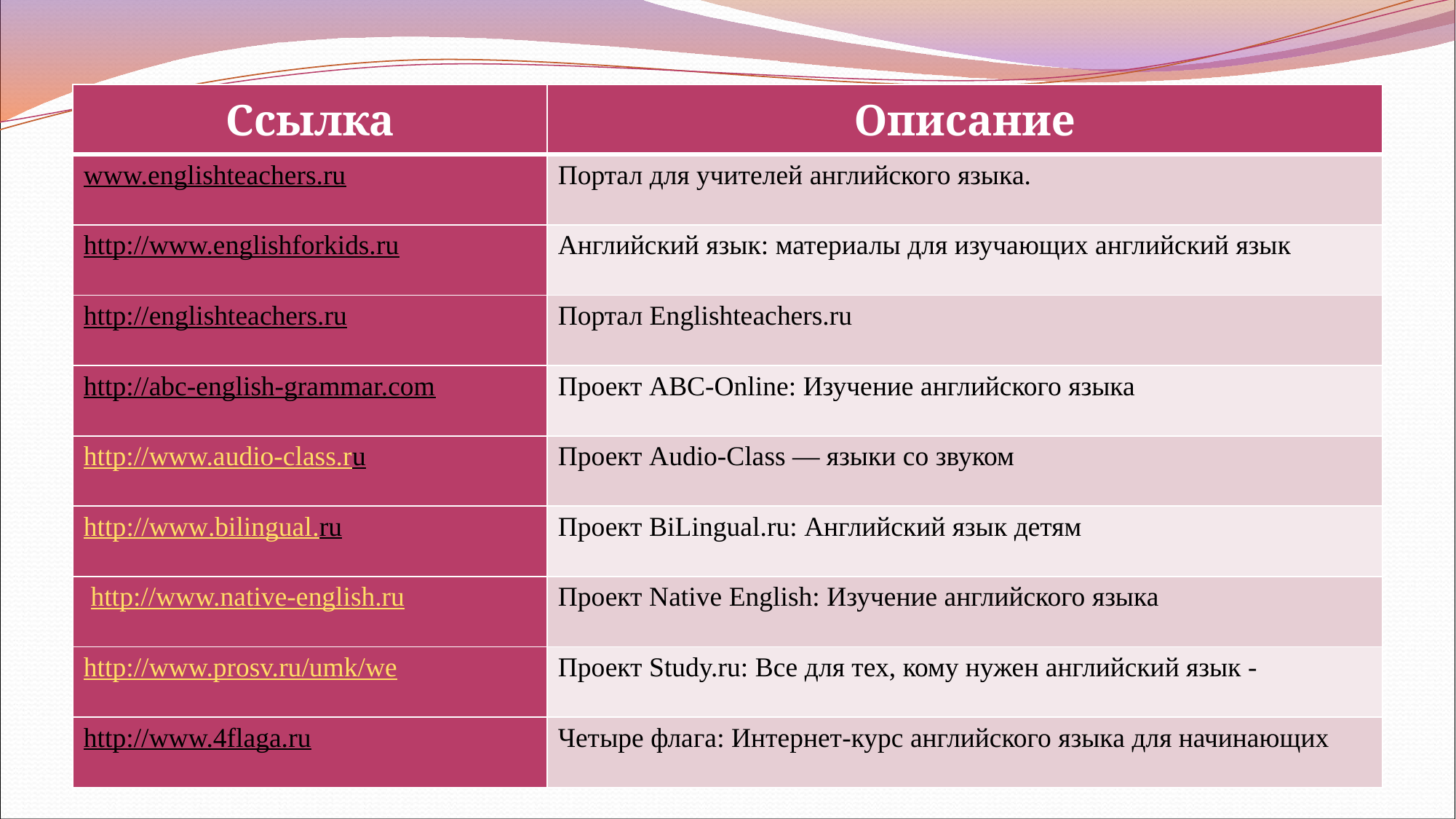

#
| Ссылка | Описание |
| --- | --- |
| www.englishteachers.ru | Портал для учителей английского языка. |
| http://www.englishforkids.ru | Английский язык: материалы для изучающих английский язык |
| http://englishteachers.ru | Портал Englishteachers.ru |
| http://abc-english-grammar.com | Проект ABC-Online: Изучение английского языка |
| http://www.audio-class.ru | Проект Audio-Class — языки со звуком |
| http://www.bilingual.ru | Проект BiLingual.ru: Английский язык детям |
| http://www.native-english.ru | Проект Native English: Изучение английского языка |
| http://www.prosv.ru/umk/we | Проект Study.ru: Все для тех, кому нужен английский язык - |
| http://www.4flaga.ru | Четыре флага: Интернет-курс английского языка для начинающих |